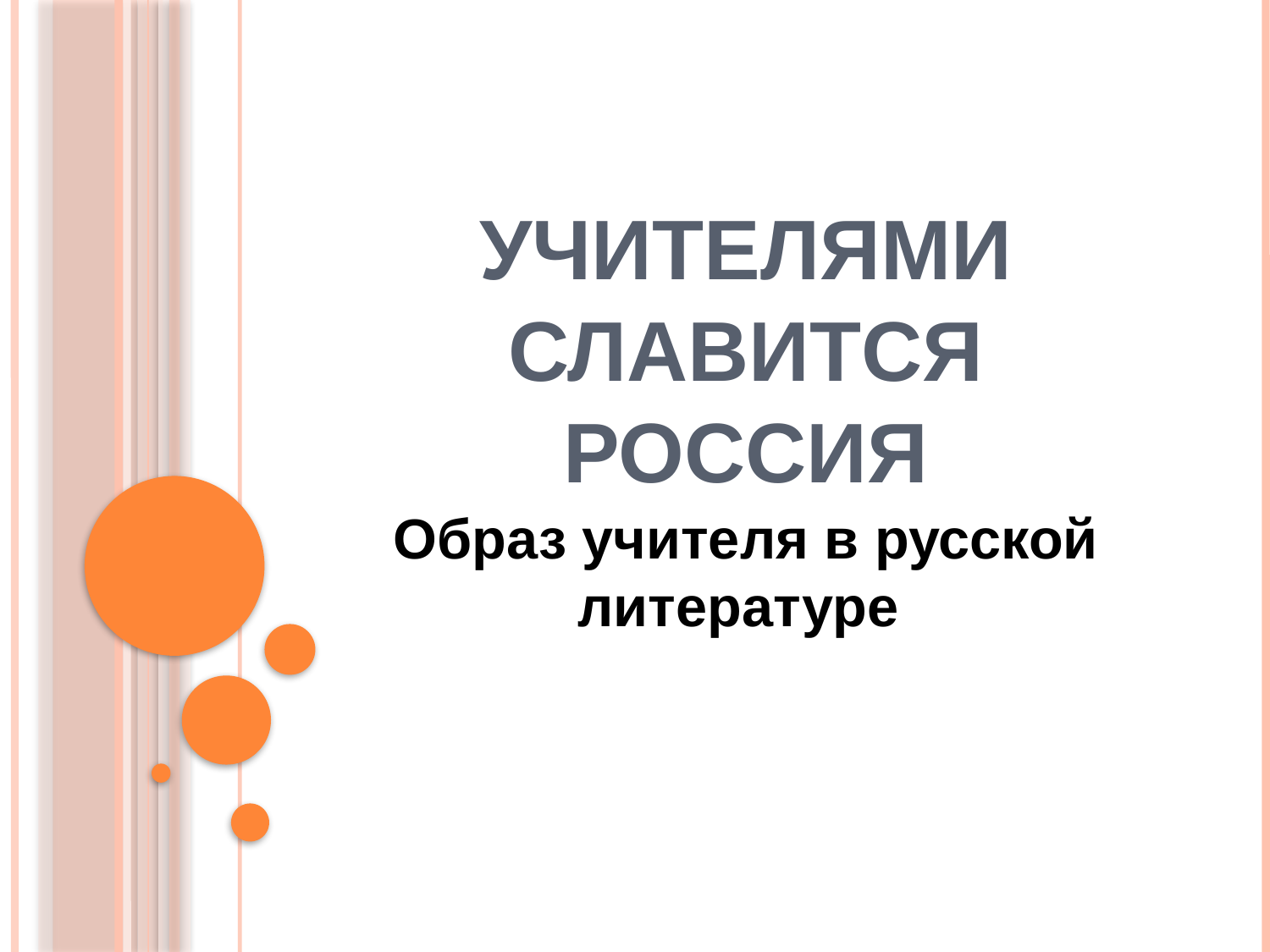

# Учителями славится Россия
Образ учителя в русской литературе